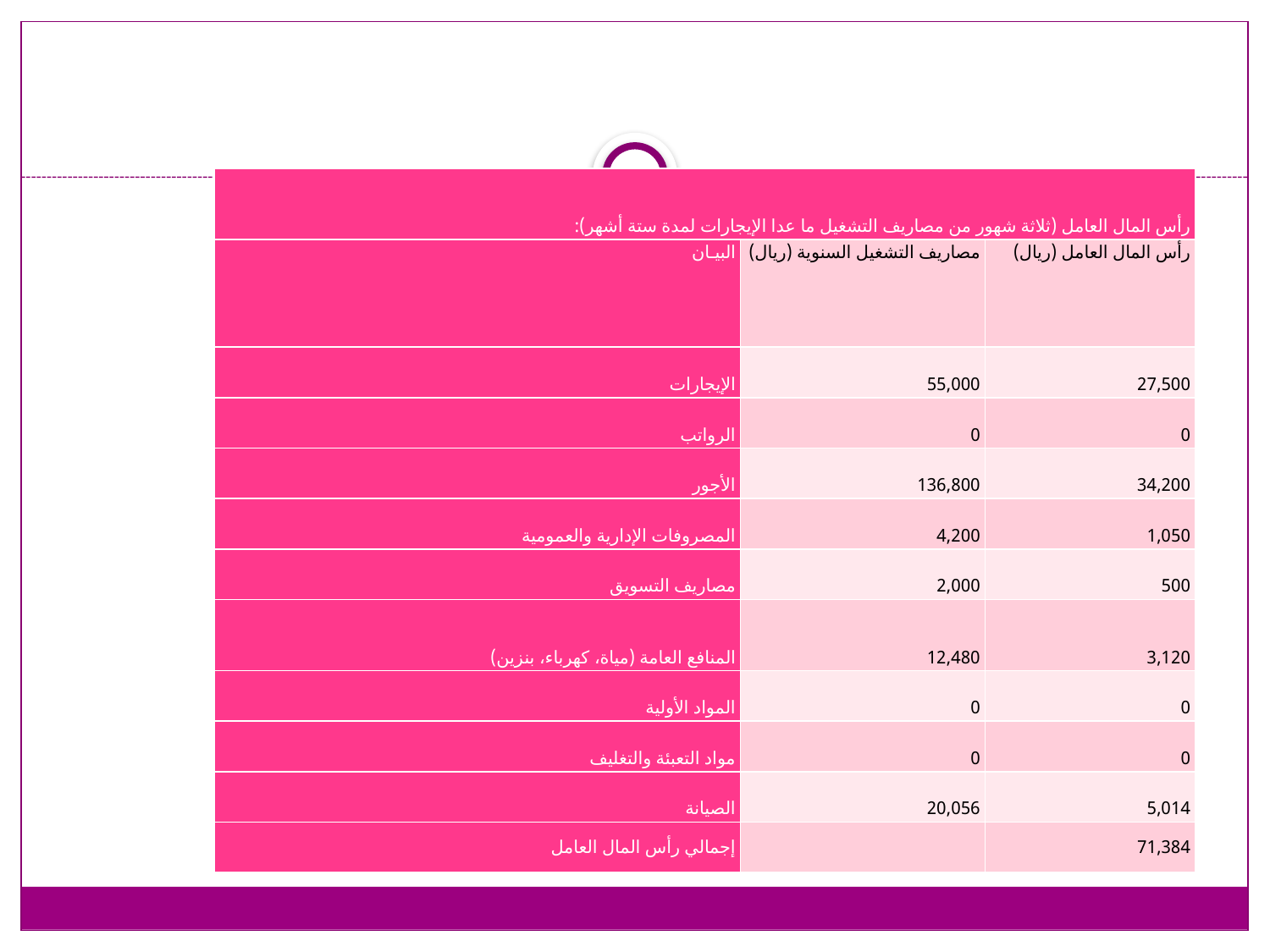

| رأس المال العامل (ثلاثة شهور من مصاريف التشغيل ما عدا الإيجارات لمدة ستة أشهر): |  |  |
| --- | --- | --- |
| البيـان | مصاريف التشغيل السنوية (ريال) | رأس المال العامل (ريال) |
| الإيجارات | 55,000 | 27,500 |
| الرواتب | 0 | 0 |
| الأجور | 136,800 | 34,200 |
| المصروفات الإدارية والعمومية | 4,200 | 1,050 |
| مصاريف التسويق | 2,000 | 500 |
| المنافع العامة (مياة، كهرباء، بنزين) | 12,480 | 3,120 |
| المواد الأولية | 0 | 0 |
| مواد التعبئة والتغليف | 0 | 0 |
| الصيانة | 20,056 | 5,014 |
| إجمالي رأس المال العامل |  | 71,384 |